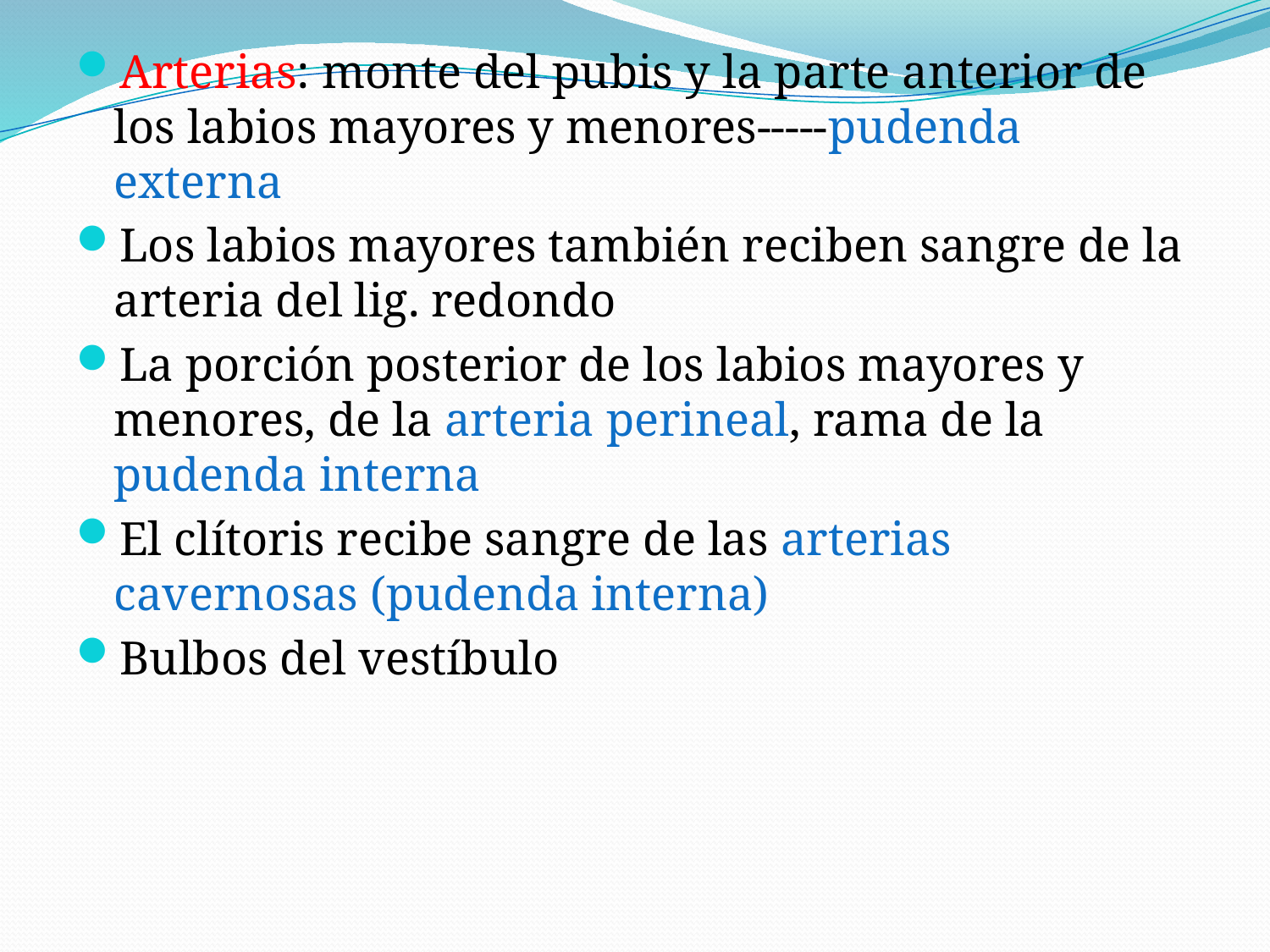

Arterias: monte del pubis y la parte anterior de los labios mayores y menores-----pudenda externa
Los labios mayores también reciben sangre de la arteria del lig. redondo
La porción posterior de los labios mayores y menores, de la arteria perineal, rama de la pudenda interna
El clítoris recibe sangre de las arterias cavernosas (pudenda interna)
Bulbos del vestíbulo